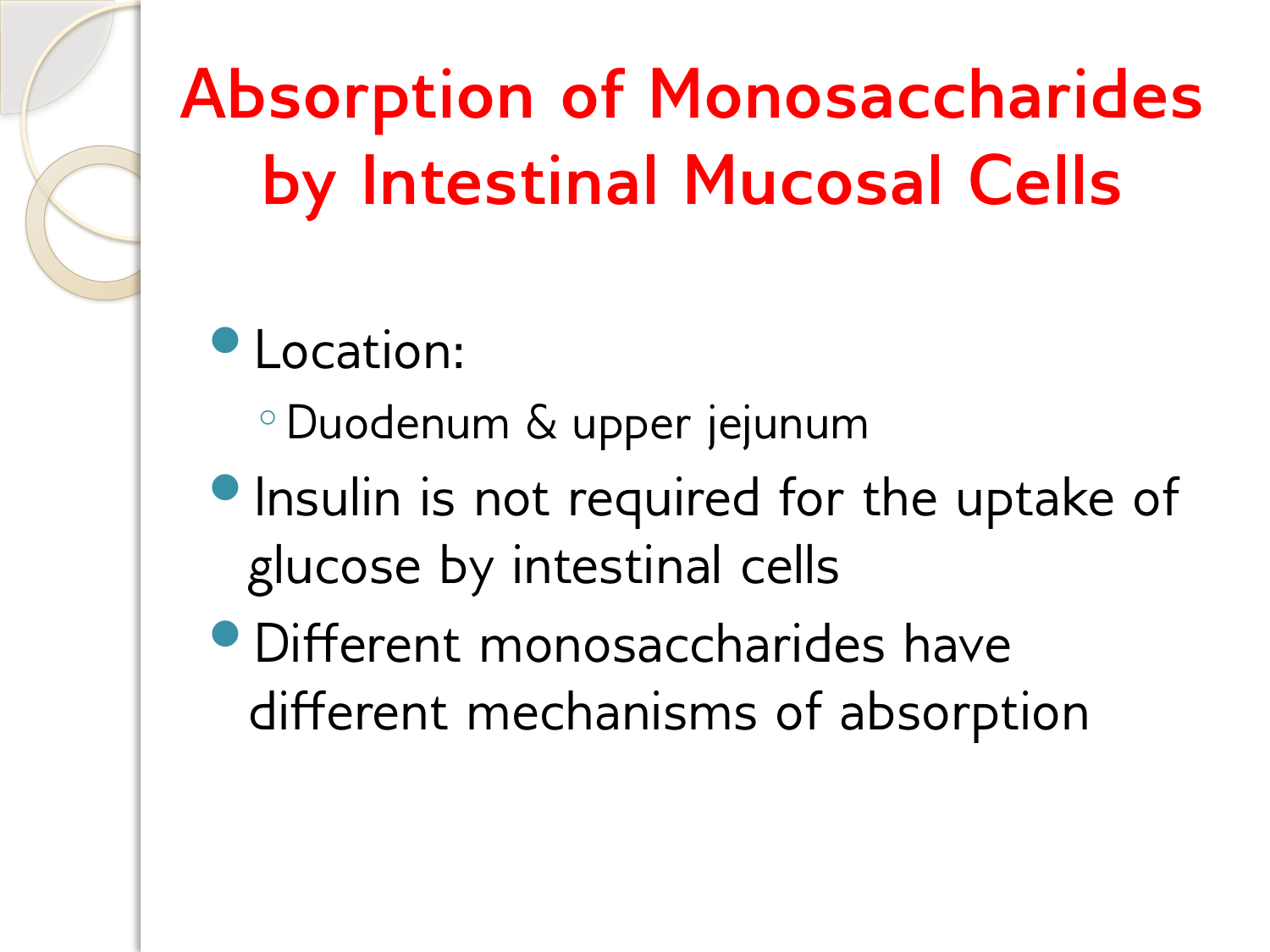

# Absorption of Monosaccharides by Intestinal Mucosal Cells
Location:
Duodenum & upper jejunum
Insulin is not required for the uptake of glucose by intestinal cells
Different monosaccharides have different mechanisms of absorption